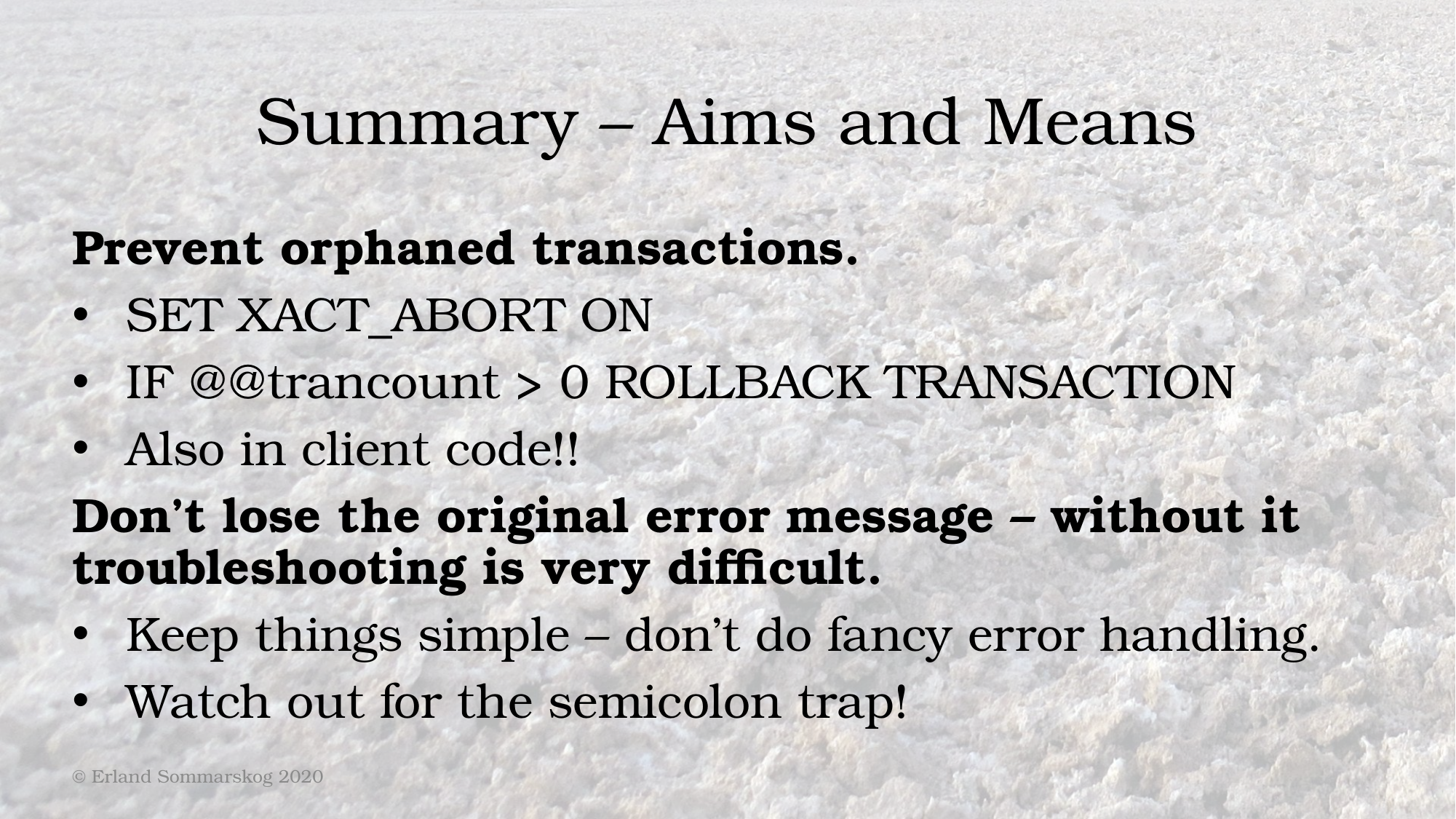

# Summary – Aims and Means
Prevent orphaned transactions.
SET XACT_ABORT ON
IF @@trancount > 0 ROLLBACK TRANSACTION
Also in client code!!
Don’t lose the original error message – without it troubleshooting is very difficult.
Keep things simple – don’t do fancy error handling.
Watch out for the semicolon trap!
© Erland Sommarskog 2020